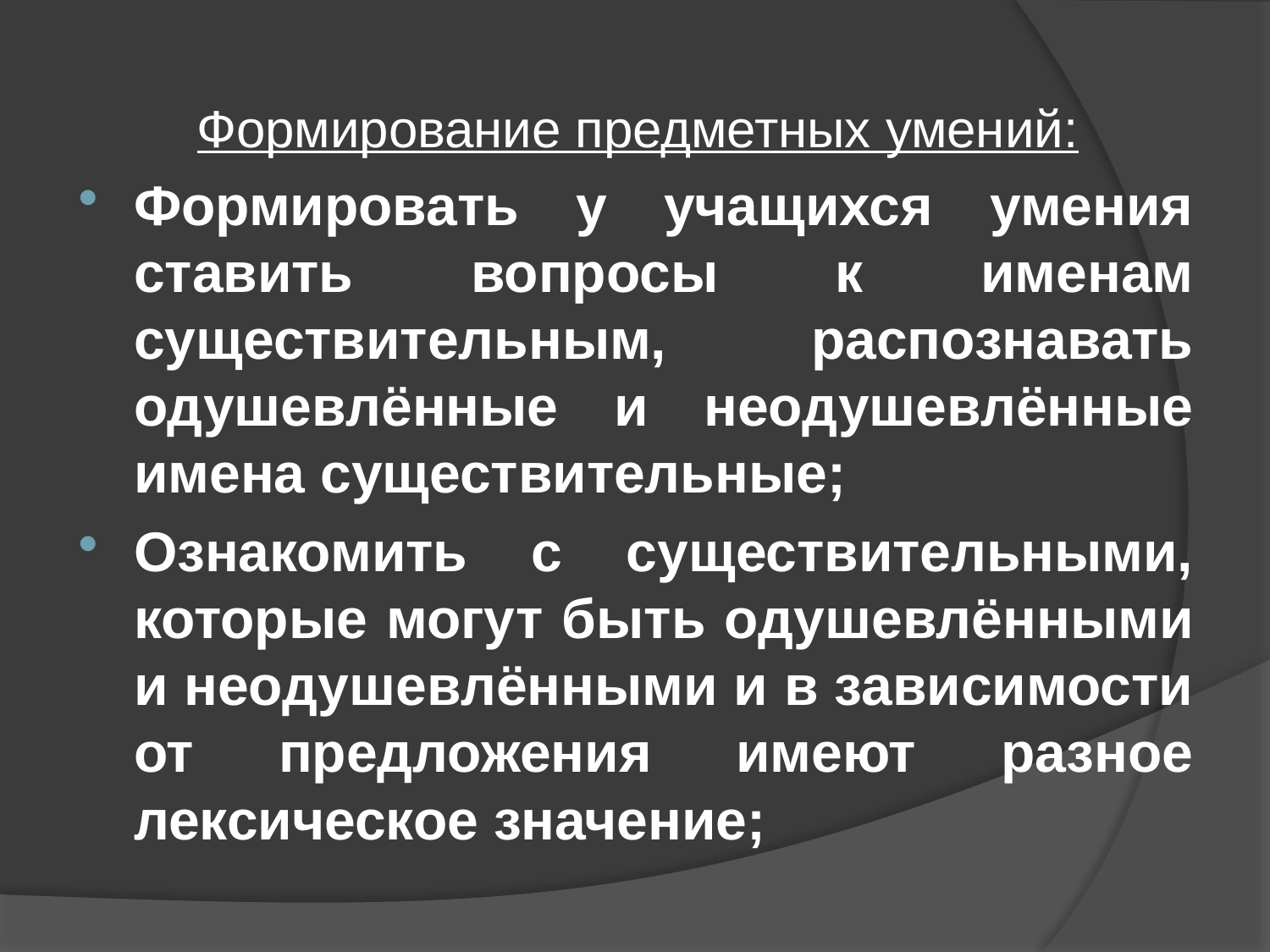

#
Формирование предметных умений:
Формировать у учащихся умения ставить вопросы к именам существительным, распознавать одушевлённые и неодушевлённые имена существительные;
Ознакомить с существительными, которые могут быть одушевлёнными и неодушевлёнными и в зависимости от предложения имеют разное лексическое значение;